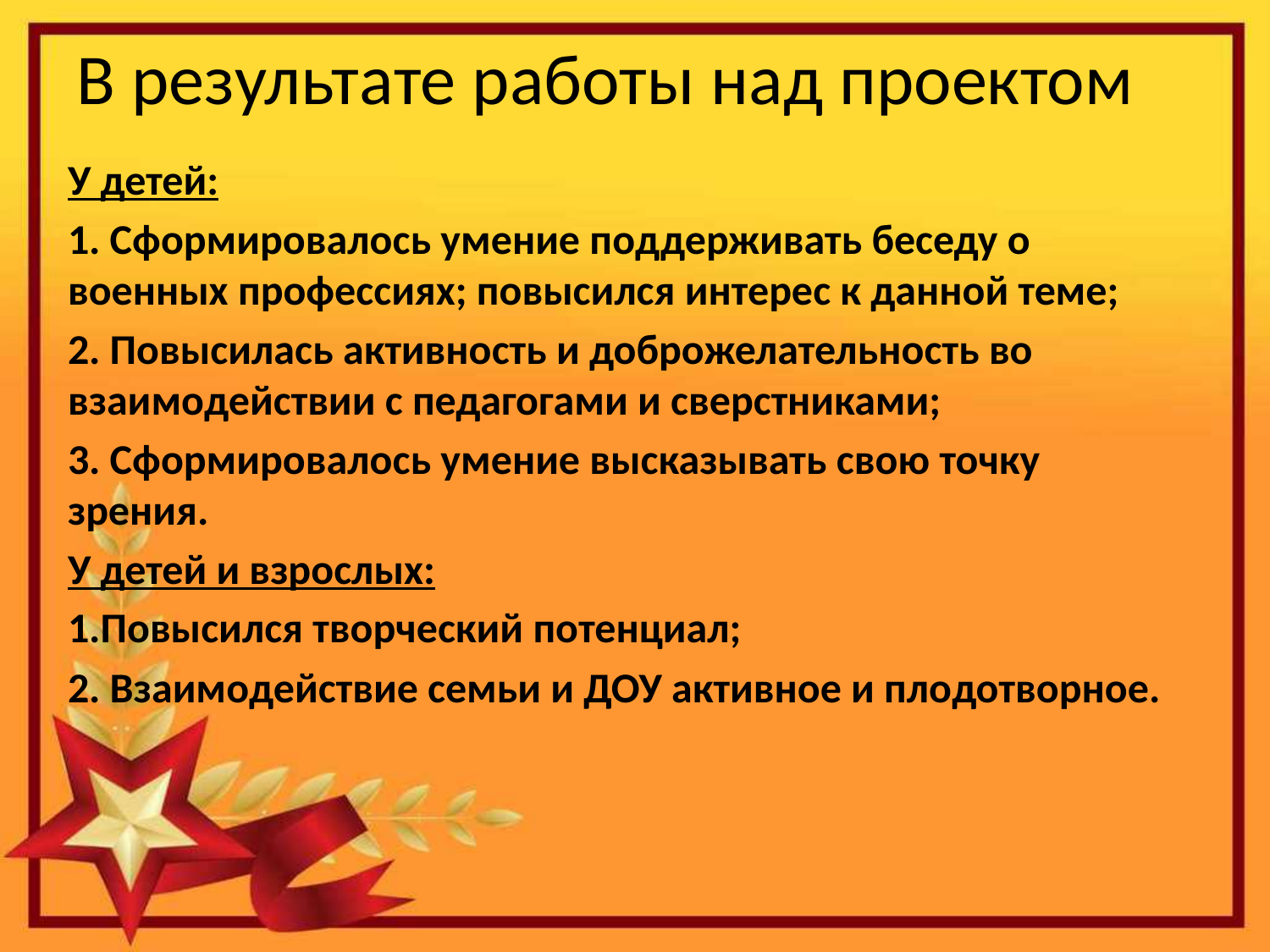

# В результате работы над проектом
У детей:
1. Сформировалось умение поддерживать беседу о военных профессиях; повысился интерес к данной теме;
2. Повысилась активность и доброжелательность во взаимодействии с педагогами и сверстниками;
3. Сформировалось умение высказывать свою точку зрения.
У детей и взрослых:
1.Повысился творческий потенциал;
2. Взаимодействие семьи и ДОУ активное и плодотворное.